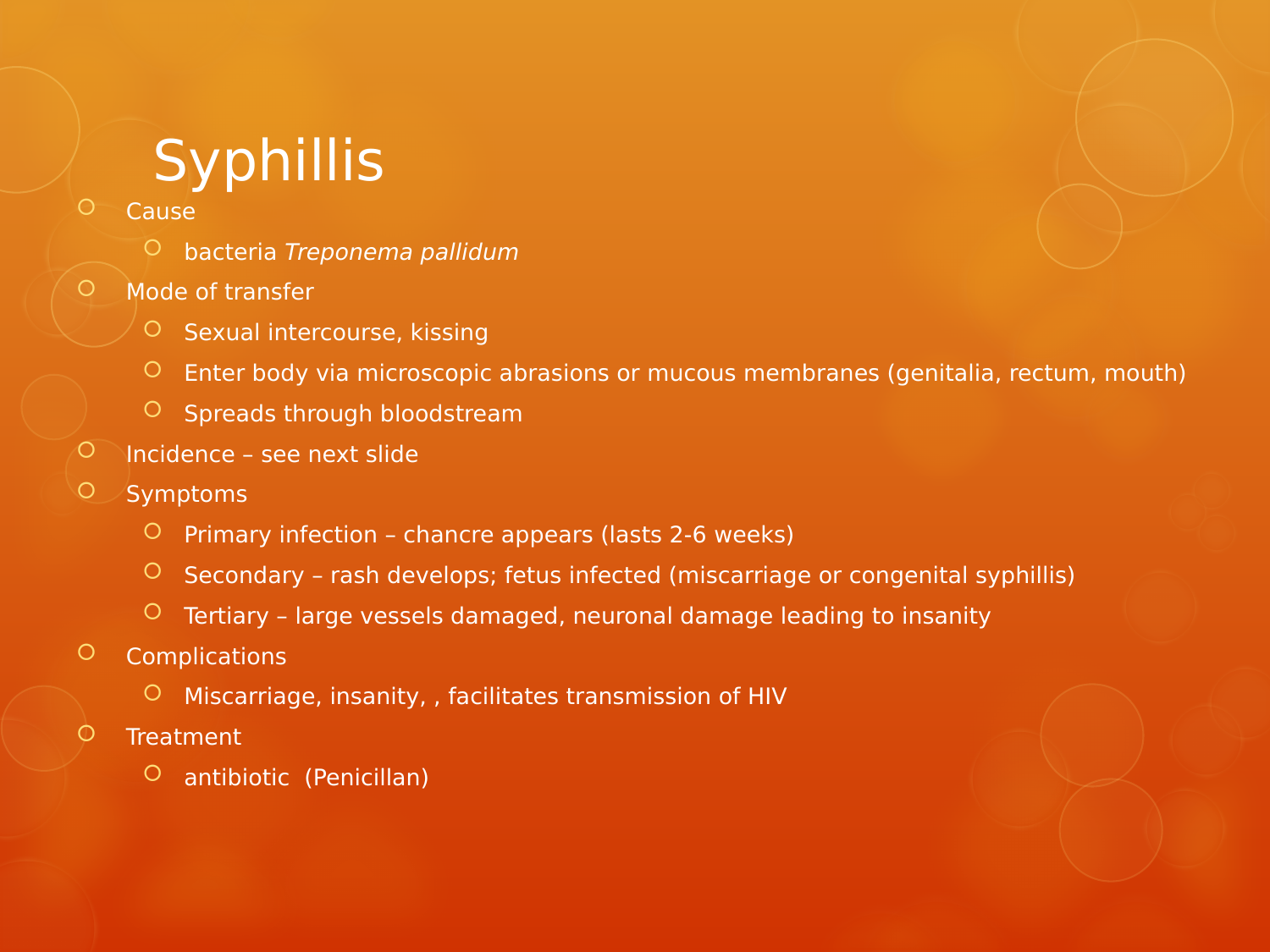

# Syphillis
Cause
bacteria Treponema pallidum
Mode of transfer
Sexual intercourse, kissing
Enter body via microscopic abrasions or mucous membranes (genitalia, rectum, mouth)
Spreads through bloodstream
Incidence – see next slide
Symptoms
Primary infection – chancre appears (lasts 2-6 weeks)
Secondary – rash develops; fetus infected (miscarriage or congenital syphillis)
Tertiary – large vessels damaged, neuronal damage leading to insanity
Complications
Miscarriage, insanity, , facilitates transmission of HIV
Treatment
antibiotic  (Penicillan)